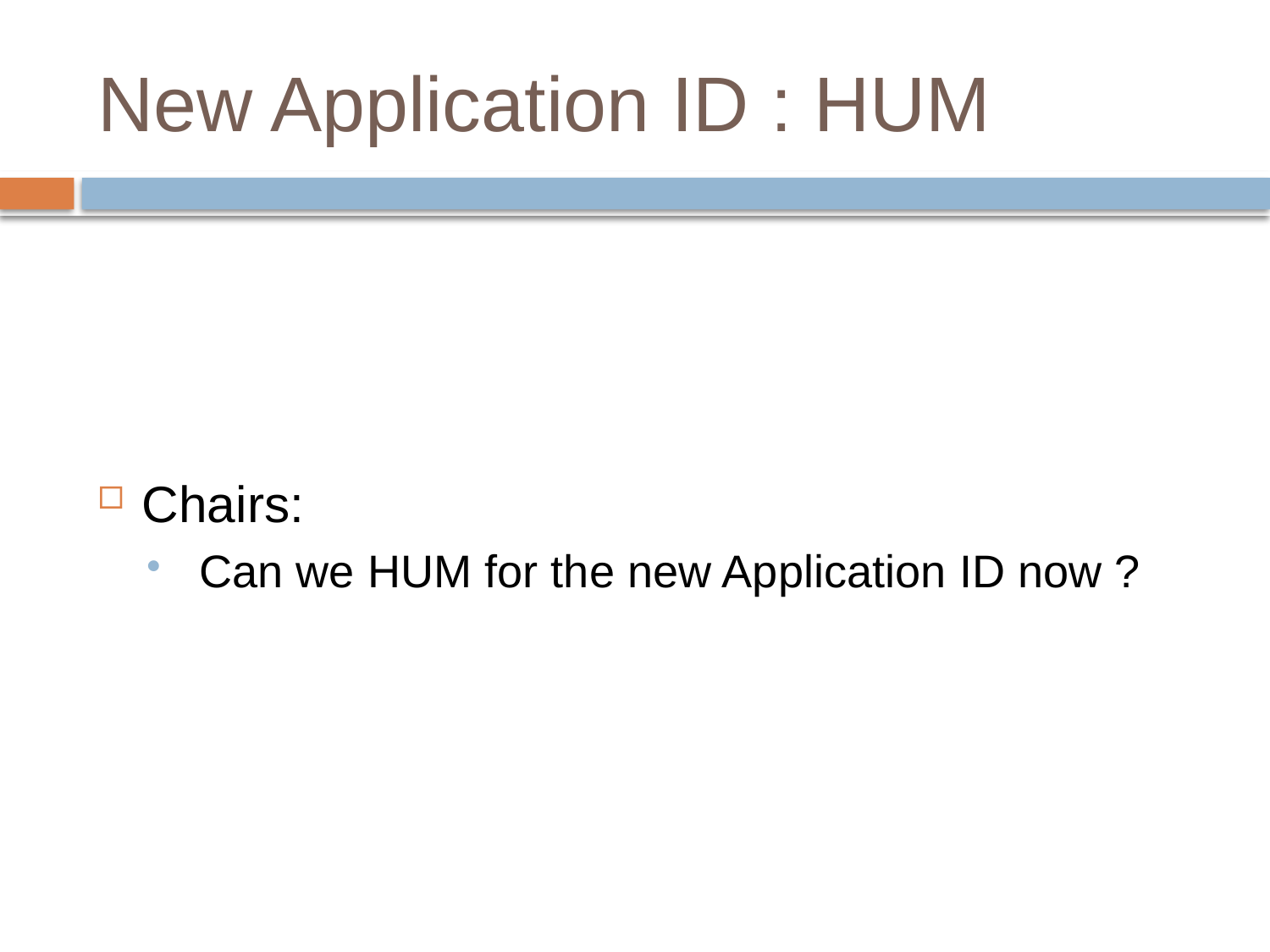

# New Application ID : HUM
Chairs:
 Can we HUM for the new Application ID now ?